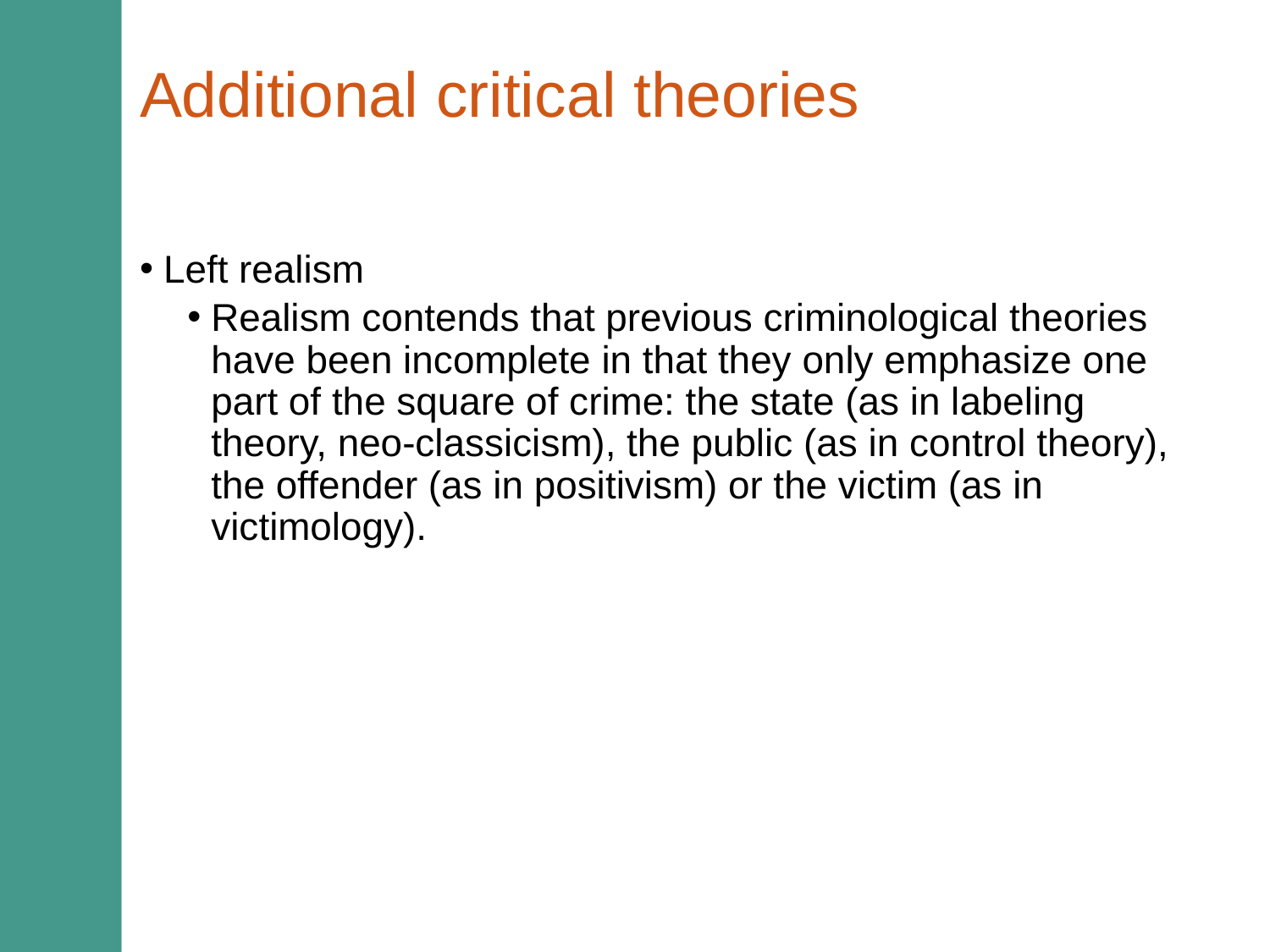

# Additional critical theories
Left realism
Realism contends that previous criminological theories have been incomplete in that they only emphasize one part of the square of crime: the state (as in labeling theory, neo-classicism), the public (as in control theory), the offender (as in positivism) or the victim (as in victimology).